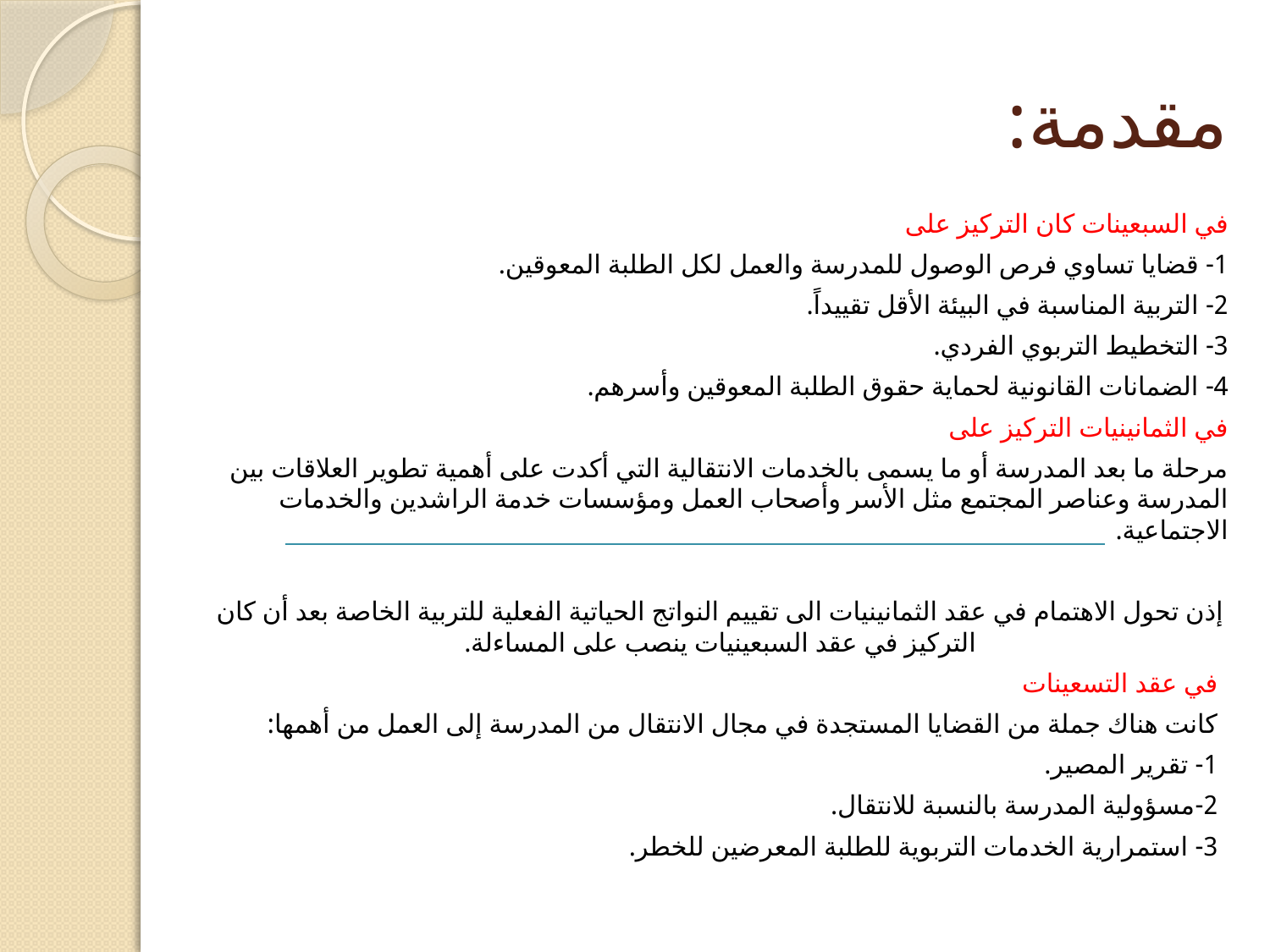

# مقدمة:
في السبعينات كان التركيز على
1- قضايا تساوي فرص الوصول للمدرسة والعمل لكل الطلبة المعوقين.
2- التربية المناسبة في البيئة الأقل تقييداً.
3- التخطيط التربوي الفردي.
4- الضمانات القانونية لحماية حقوق الطلبة المعوقين وأسرهم.
في الثمانينيات التركيز على
مرحلة ما بعد المدرسة أو ما يسمى بالخدمات الانتقالية التي أكدت على أهمية تطوير العلاقات بين المدرسة وعناصر المجتمع مثل الأسر وأصحاب العمل ومؤسسات خدمة الراشدين والخدمات الاجتماعية.

إذن تحول الاهتمام في عقد الثمانينيات الى تقييم النواتج الحياتية الفعلية للتربية الخاصة بعد أن كان التركيز في عقد السبعينيات ينصب على المساءلة.
في عقد التسعينات
كانت هناك جملة من القضايا المستجدة في مجال الانتقال من المدرسة إلى العمل من أهمها:
1- تقرير المصير.
2-مسؤولية المدرسة بالنسبة للانتقال.
3- استمرارية الخدمات التربوية للطلبة المعرضين للخطر.